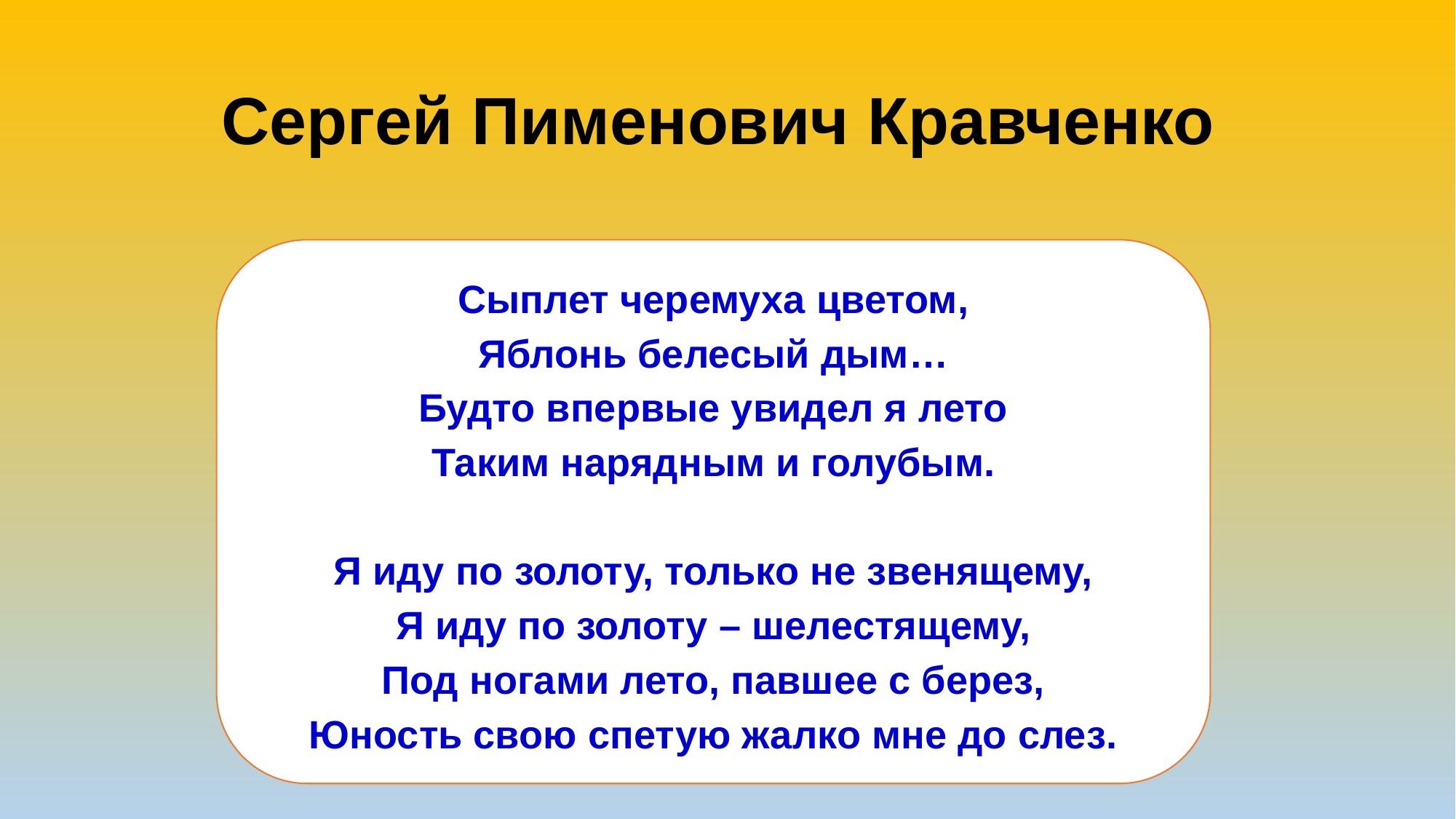

# Сергей Пименович Кравченко
Сыплет черемуха цветом,
Яблонь белесый дым…
Будто впервые увидел я лето
Таким нарядным и голубым.

Я иду по золоту, только не звенящему,
Я иду по золоту – шелестящему,
Под ногами лето, павшее с берез,
Юность свою спетую жалко мне до слез.